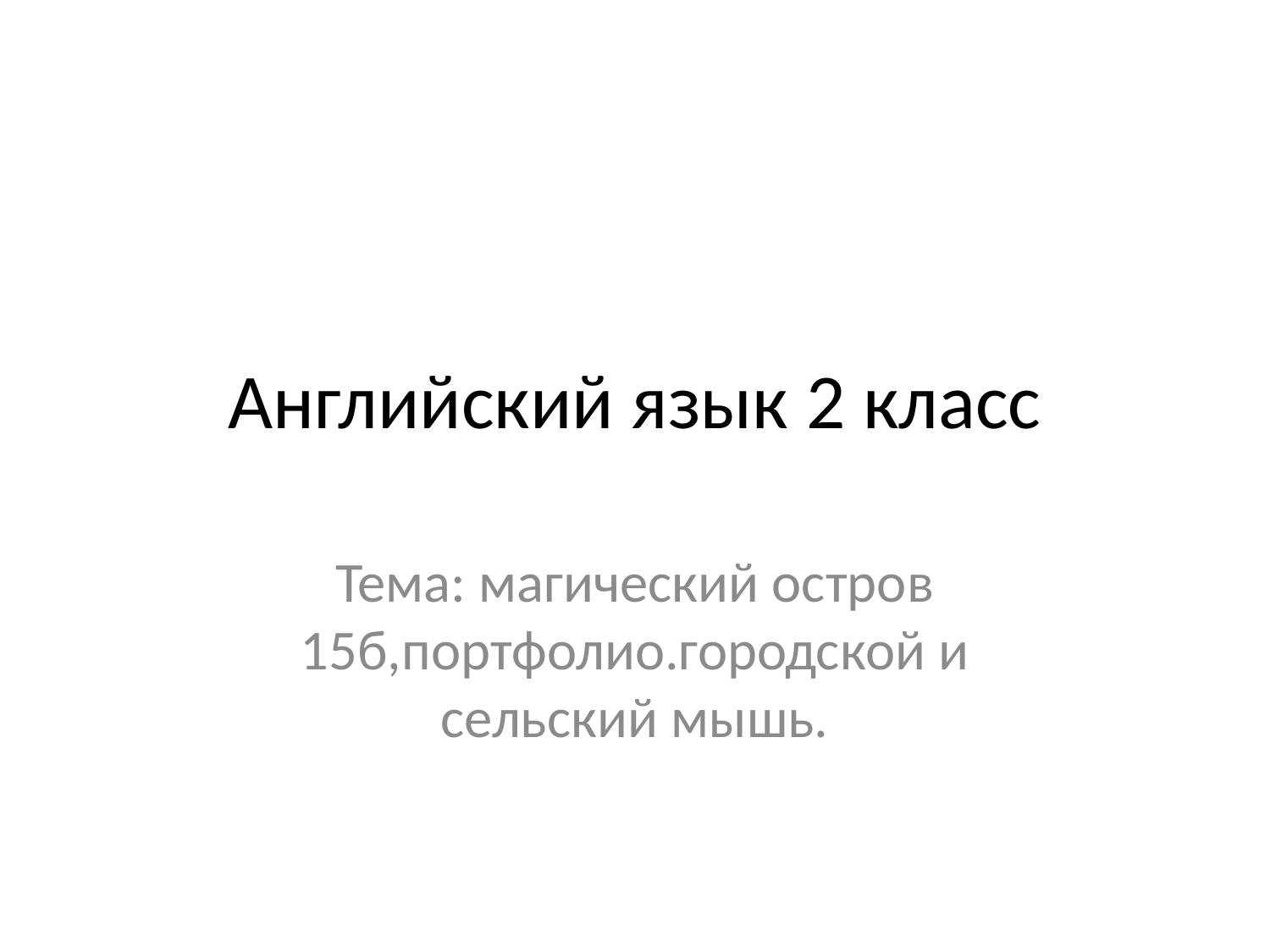

# Английский язык 2 класс
Тема: магический остров 15б,портфолио.городской и сельский мышь.